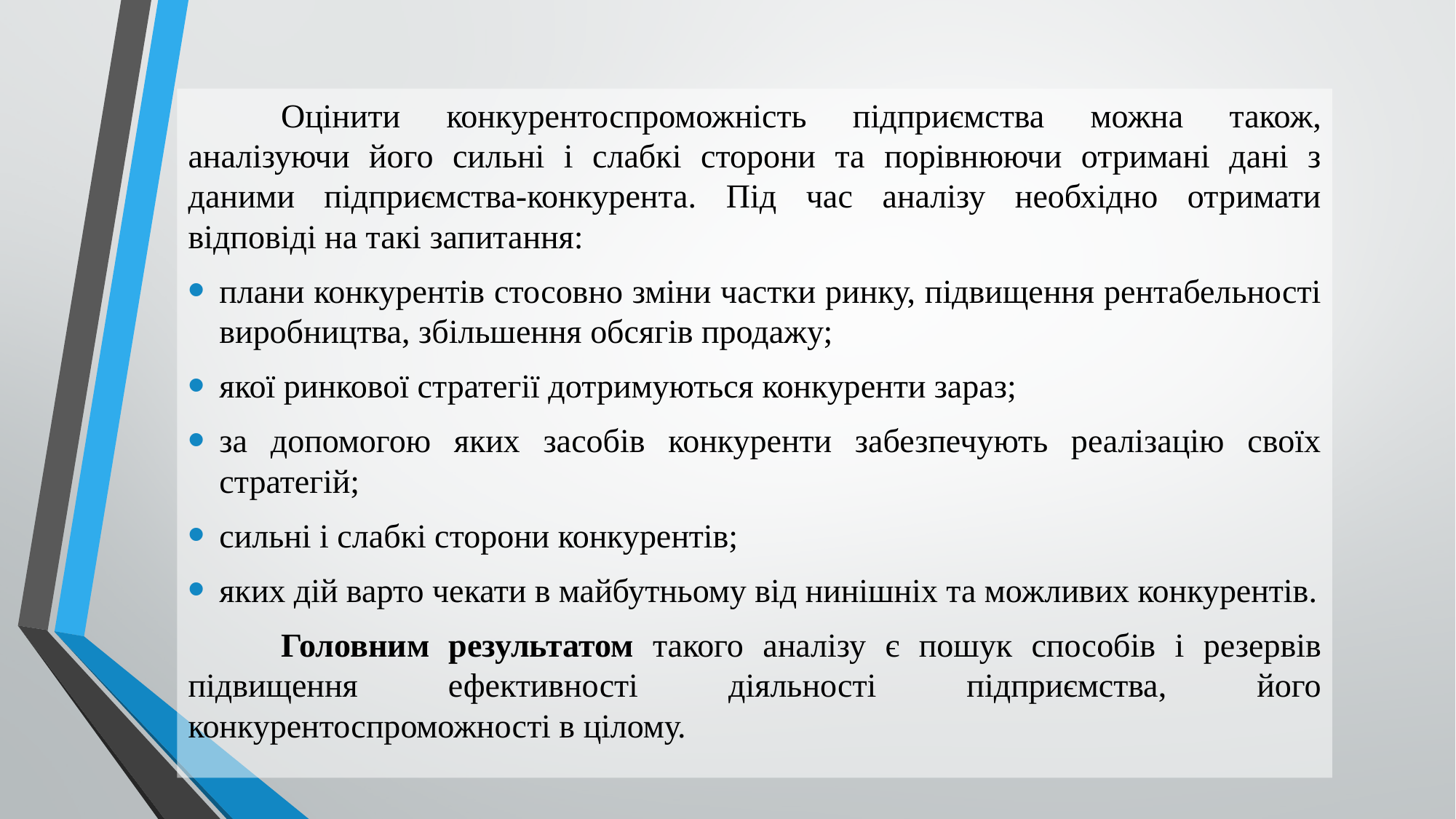

Оцінити конкурентоспроможність підприємства можна також, аналізуючи його сильні і слабкі сторони та порівнюючи отримані дані з даними підприємства-конкурента. Під час аналізу необхідно отримати відповіді на такі запитання:
плани конкурентів стосовно зміни частки ринку, підвищення рентабельності виробництва, збільшення обсягів продажу;
якої ринкової стратегії дотримуються конкуренти зараз;
за допомогою яких засобів конкуренти забезпечують реалізацію своїх стратегій;
сильні і слабкі сторони конкурентів;
яких дій варто чекати в майбутньому від нинішніх та можливих конкурентів.
	Головним результатом такого аналізу є пошук способів і резервів підвищення ефективності діяльності підприємства, його конкурентоспроможності в цілому.